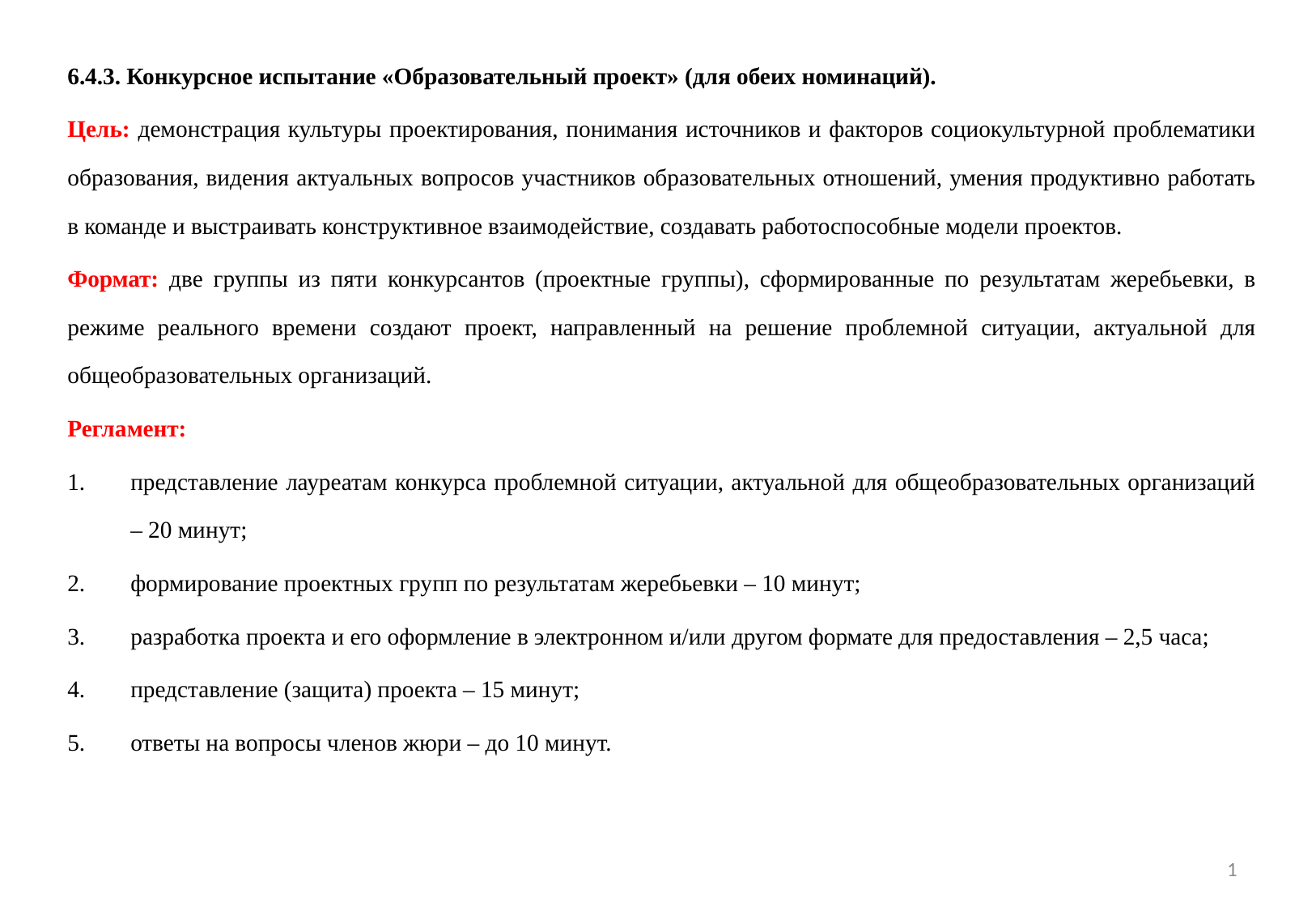

6.4.3. Конкурсное испытание «Образовательный проект» (для обеих номинаций).
Цель: демонстрация культуры проектирования, понимания источников и факторов социокультурной проблематики образования, видения актуальных вопросов участников образовательных отношений, умения продуктивно работать в команде и выстраивать конструктивное взаимодействие, создавать работоспособные модели проектов.
Формат: две группы из пяти конкурсантов (проектные группы), сформированные по результатам жеребьевки, в режиме реального времени создают проект, направленный на решение проблемной ситуации, актуальной для общеобразовательных организаций.
Регламент:
представление лауреатам конкурса проблемной ситуации, актуальной для общеобразовательных организаций – 20 минут;
формирование проектных групп по результатам жеребьевки – 10 минут;
разработка проекта и его оформление в электронном и/или другом формате для предоставления – 2,5 часа;
представление (защита) проекта – 15 минут;
ответы на вопросы членов жюри – до 10 минут.

1